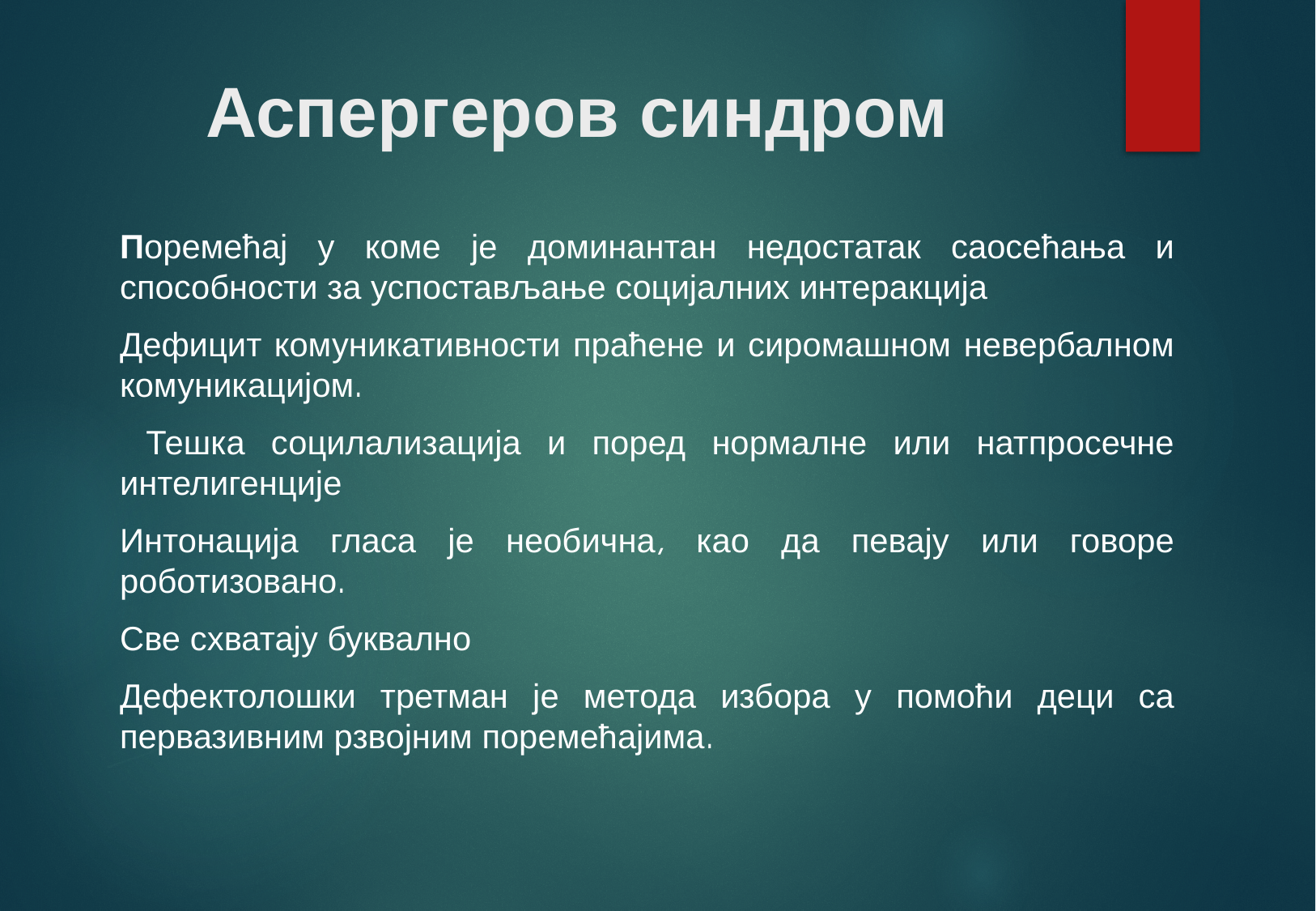

# Аспергеров синдром
Поремећај у коме је доминантан недостатак саосећања и способности за успостављање социјалних интеракција
Дефицит комуникативности праћене и сиромашном невербалном комуникацијом.
 Тешка социлализација и поред нормалне или натпросечне интелигенције
Интонација гласа је необична, као да певају или говоре роботизовано.
Све схватају буквално
Дефектолошки третман је метода избора у помоћи деци са первазивним рзвојним поремећајима.